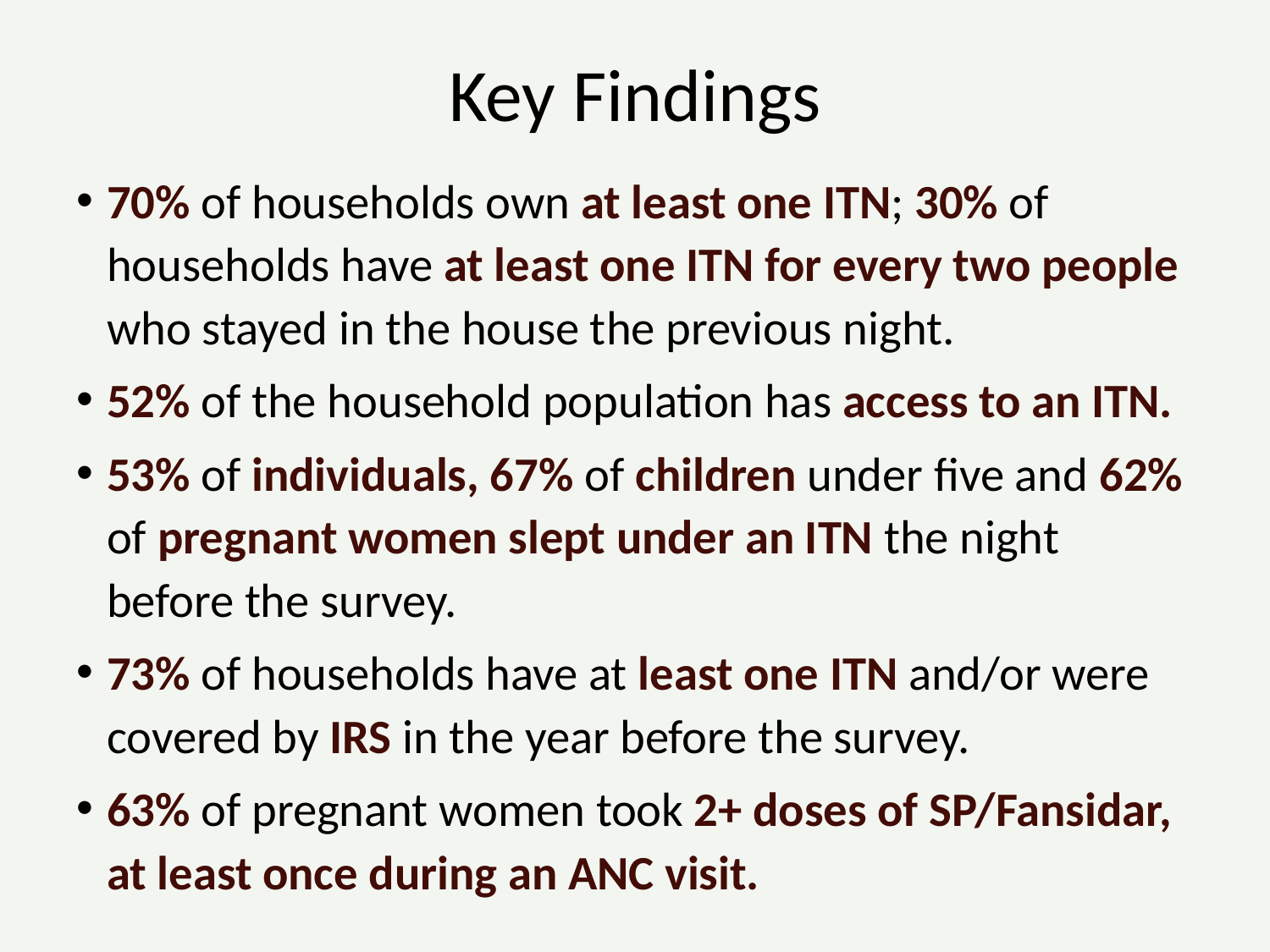

Key Findings
70% of households own at least one ITN; 30% of households have at least one ITN for every two people who stayed in the house the previous night.
52% of the household population has access to an ITN.
53% of individuals, 67% of children under five and 62% of pregnant women slept under an ITN the night before the survey.
73% of households have at least one ITN and/or were covered by IRS in the year before the survey.
63% of pregnant women took 2+ doses of SP/Fansidar, at least once during an ANC visit.